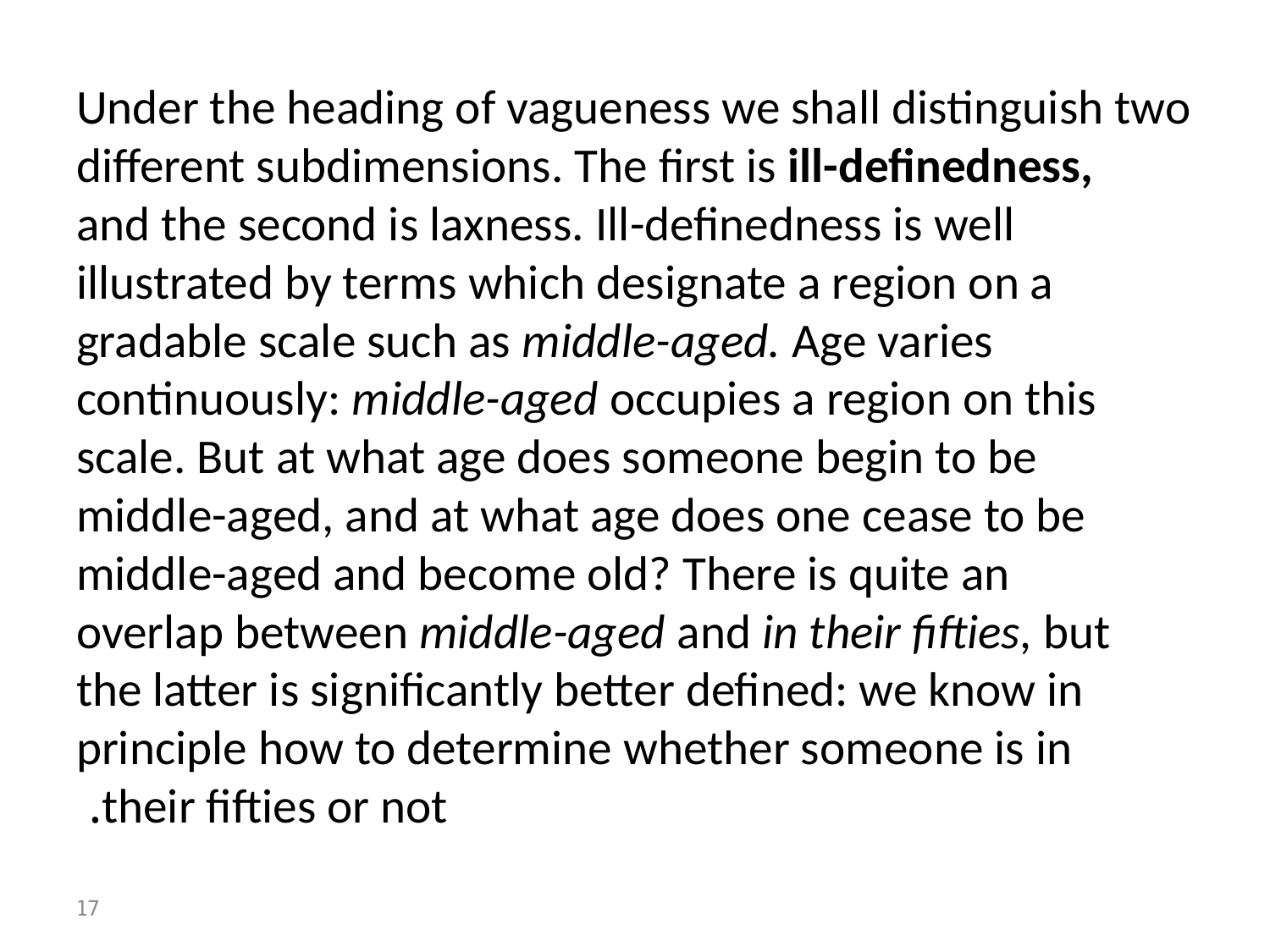

Under the heading of vagueness we shall distinguish two different subdimensions. The first is ill-definedness, and the second is laxness. Ill-definedness is well illustrated by terms which designate a region on a gradable scale such as middle-aged. Age varies continuously: middle-aged occupies a region on this scale. But at what age does someone begin to be middle-aged, and at what age does one cease to be middle-aged and become old? There is quite an overlap between middle-aged and in their fifties, but the latter is significantly better defined: we know in principle how to determine whether someone is in their fifties or not.

17